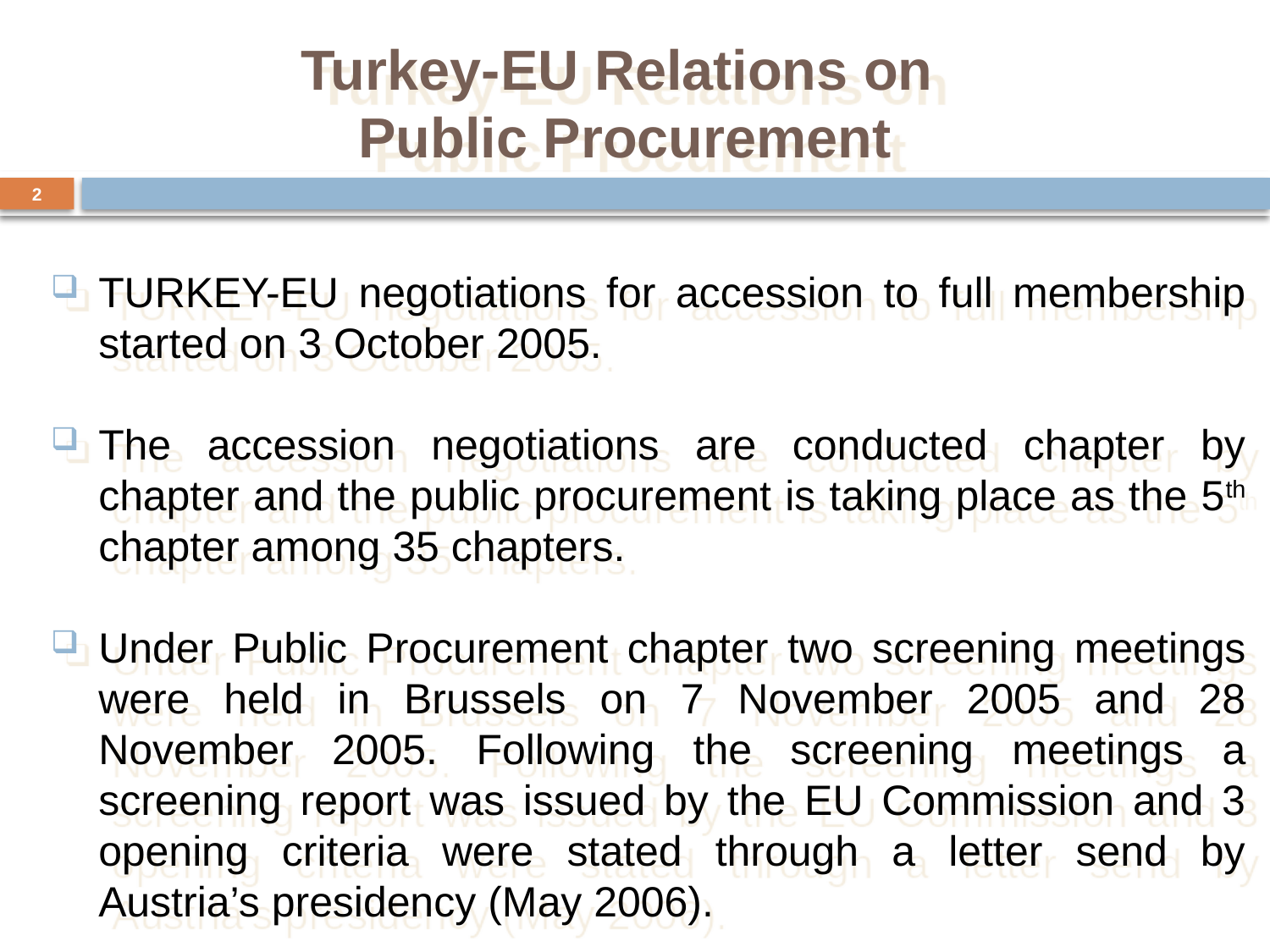

# Turkey-EU Relations on Public Procurement
2

TURKEY-EU negotiations for accession to full membership started on 3 October 2005.

The accession negotiations are conducted chapter by chapter and the public procurement is taking place as the 5th chapter among 35 chapters.

Under Public Procurement chapter two screening meetings were held in Brussels on 7 November 2005 and 28 November 2005. Following the screening meetings a screening report was issued by the EU Commission and 3 opening criteria were stated through a letter send by Austria’s presidency (May 2006).